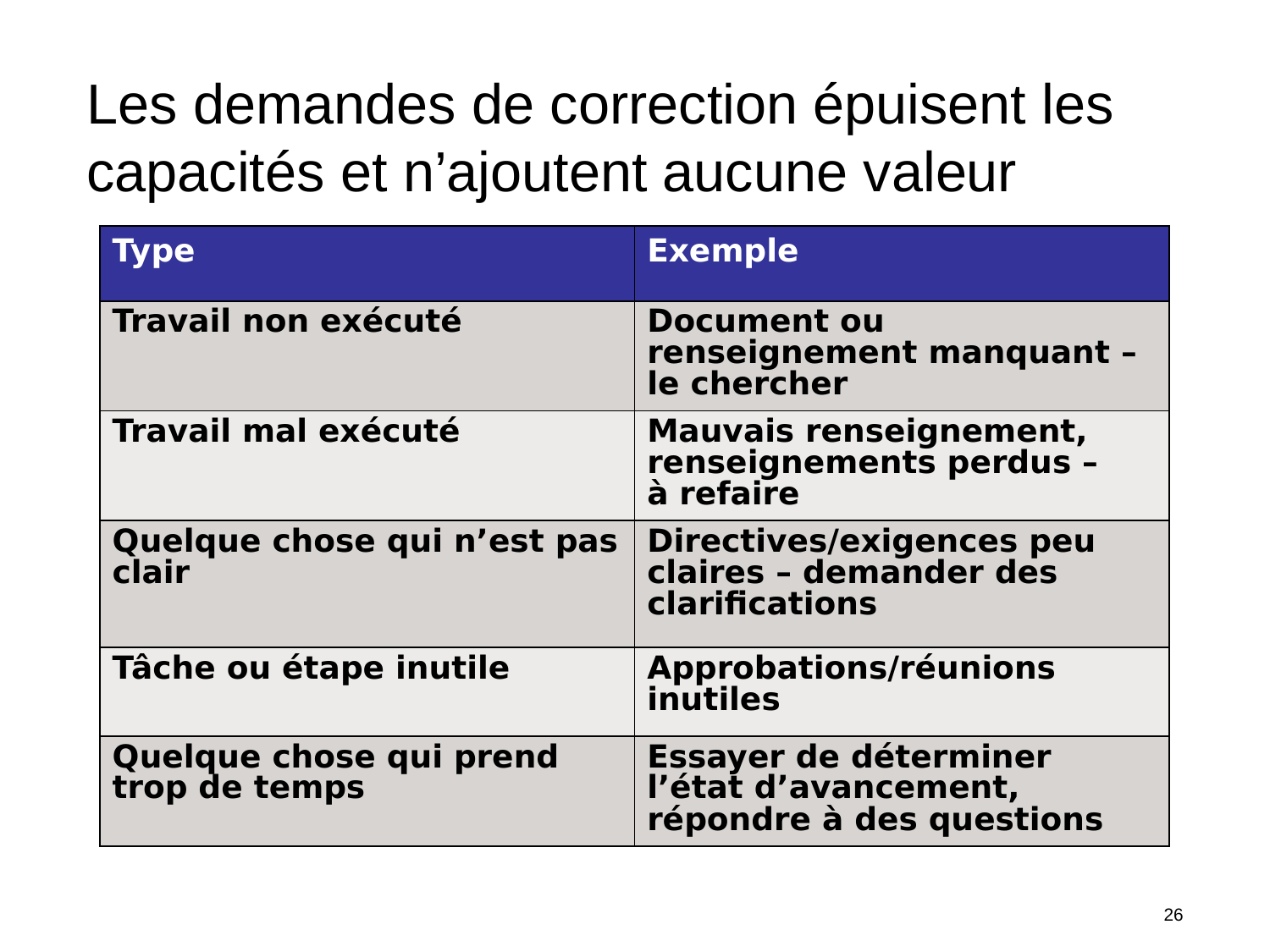

Les demandes de correction épuisent les capacités et n’ajoutent aucune valeur
| Type | Exemple |
| --- | --- |
| Travail non exécuté | Document ou renseignement manquant – le chercher |
| Travail mal exécuté | Mauvais renseignement, renseignements perdus – à refaire |
| Quelque chose qui n’est pas clair | Directives/exigences peu claires – demander des clarifications |
| Tâche ou étape inutile | Approbations/réunions inutiles |
| Quelque chose qui prend trop de temps | Essayer de déterminer l’état d’avancement, répondre à des questions |
26